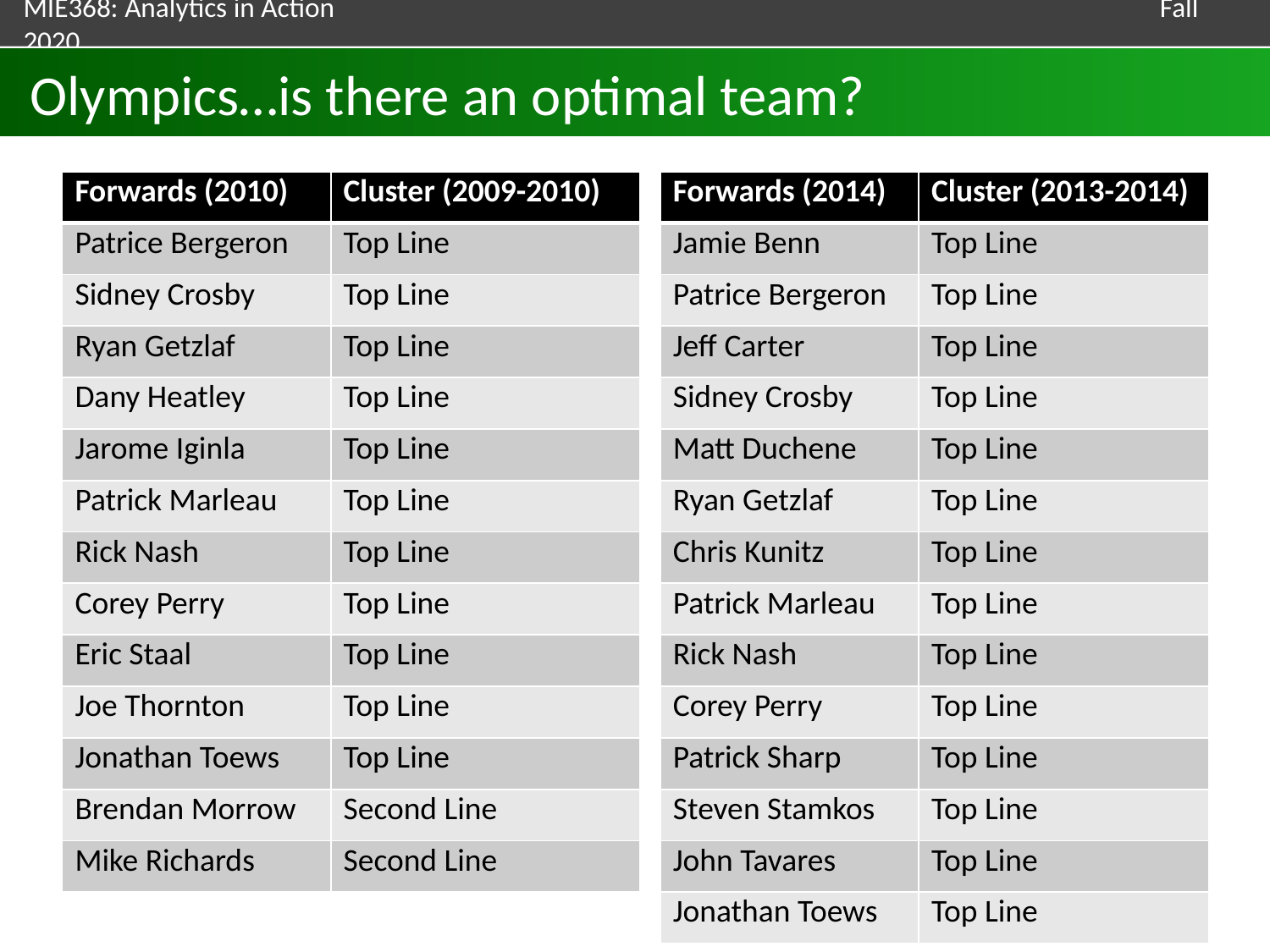

# Olympics…is there an optimal team?
| Forwards (2010) | Cluster (2009-2010) |
| --- | --- |
| Patrice Bergeron | Top Line |
| Sidney Crosby | Top Line |
| Ryan Getzlaf | Top Line |
| Dany Heatley | Top Line |
| Jarome Iginla | Top Line |
| Patrick Marleau | Top Line |
| Rick Nash | Top Line |
| Corey Perry | Top Line |
| Eric Staal | Top Line |
| Joe Thornton | Top Line |
| Jonathan Toews | Top Line |
| Brendan Morrow | Second Line |
| Mike Richards | Second Line |
| Forwards (2014) | Cluster (2013-2014) |
| --- | --- |
| Jamie Benn | Top Line |
| Patrice Bergeron | Top Line |
| Jeff Carter | Top Line |
| Sidney Crosby | Top Line |
| Matt Duchene | Top Line |
| Ryan Getzlaf | Top Line |
| Chris Kunitz | Top Line |
| Patrick Marleau | Top Line |
| Rick Nash | Top Line |
| Corey Perry | Top Line |
| Patrick Sharp | Top Line |
| Steven Stamkos | Top Line |
| John Tavares | Top Line |
| Jonathan Toews | Top Line |
19